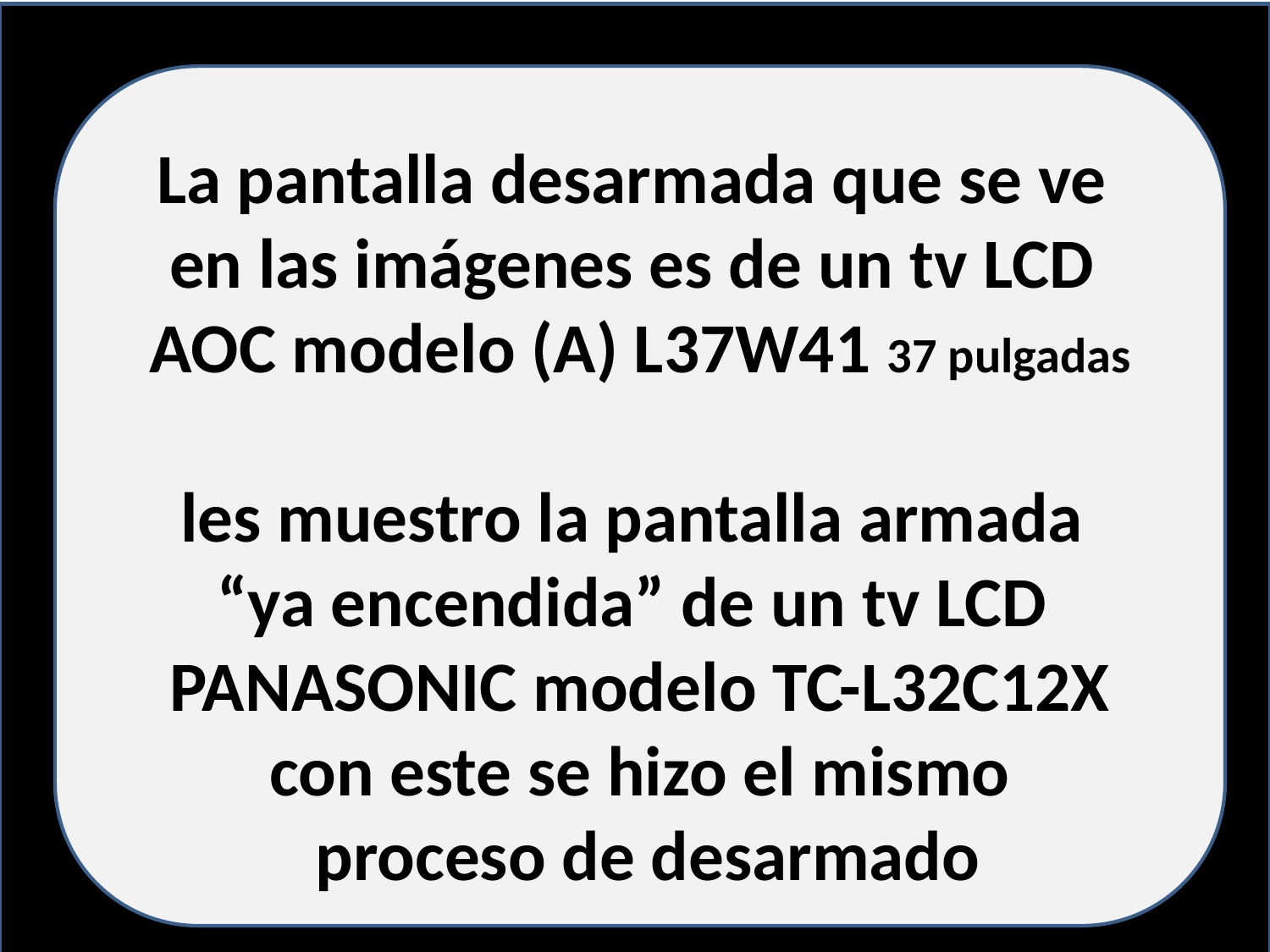

La pantalla desarmada que se ve
en las imágenes es de un tv LCD
AOC modelo (A) L37W41 37 pulgadas

les muestro la pantalla armada
“ya encendida” de un tv LCD
PANASONIC modelo TC-L32C12X
con este se hizo el mismo
 proceso de desarmado